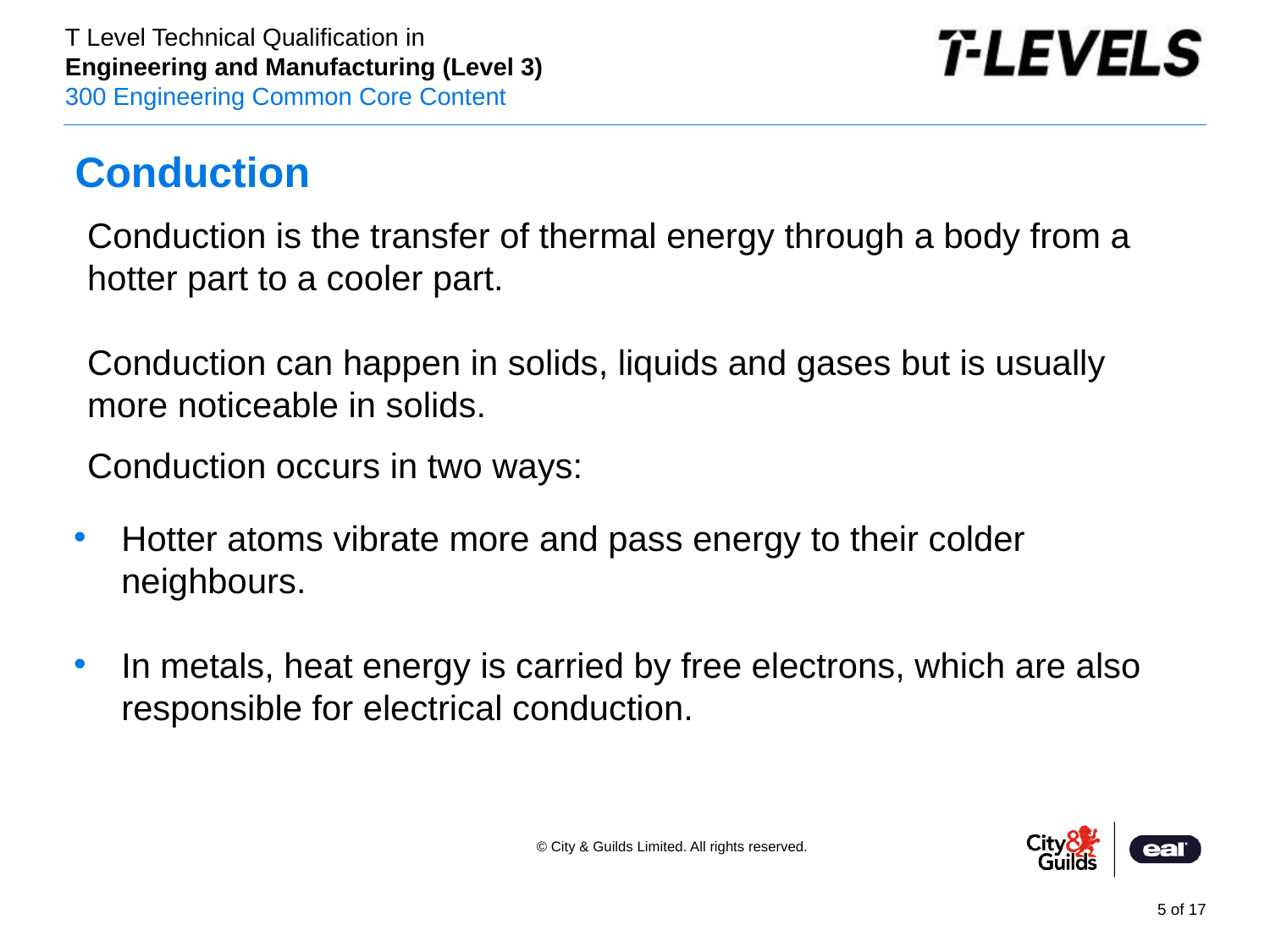

Conduction
Conduction is the transfer of thermal energy through a body from a hotter part to a cooler part.

Conduction can happen in solids, liquids and gases but is usually more noticeable in solids.

Conduction occurs in two ways:
Hotter atoms vibrate more and pass energy to their colder neighbours.

In metals, heat energy is carried by free electrons, which are also responsible for electrical conduction.